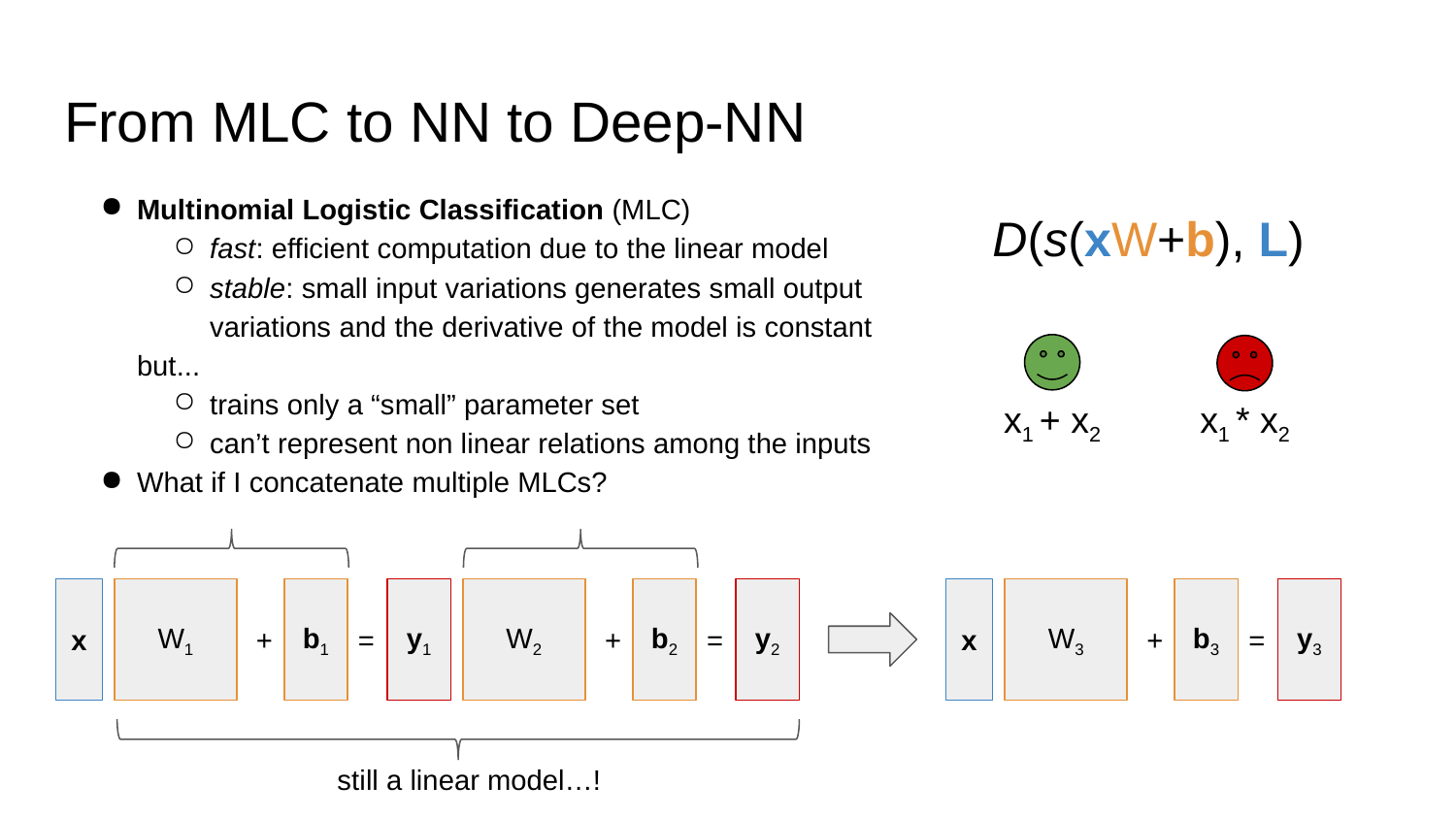

# From MLC to NN to Deep-NN

Multinomial Logistic Classification (MLC)
fast: efficient computation due to the linear model
stable: small input variations generates small output variations and the derivative of the model is constant
but...
trains only a “small” parameter set
can’t represent non linear relations among the inputs
What if I concatenate multiple MLCs?
D(s(xW+b), L)

x1 + x2
x1 * x2

x
W1
b1
y1
W2
b2
y2
x
W3
b3
y3
+
=
+
=

+
=
still a linear model…!